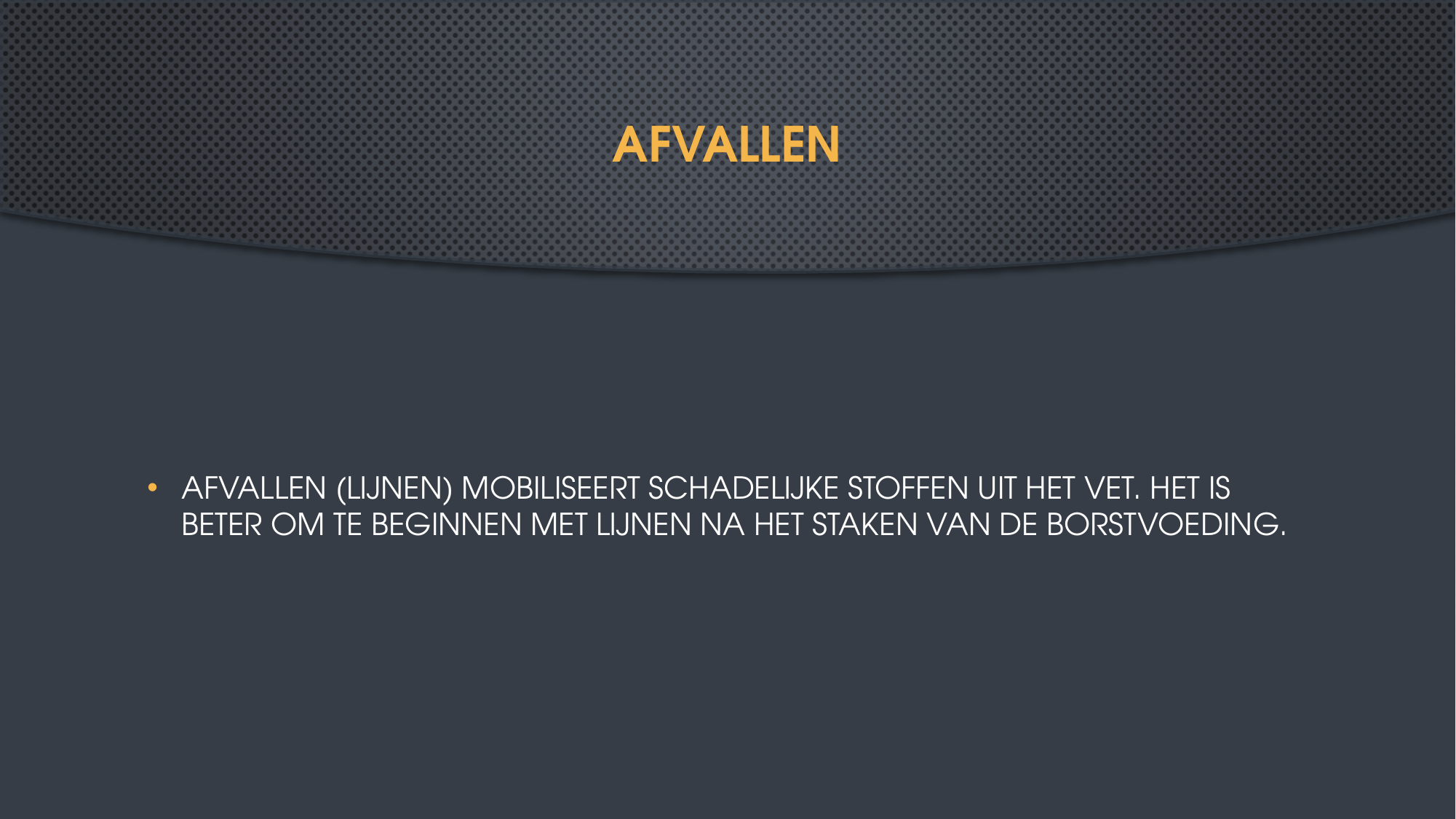

# Afvallen
Afvallen (lijnen) mobiliseert schadelijke stoffen uit het vet. Het is beter om te beginnen met lijnen na het staken van de borstvoeding.